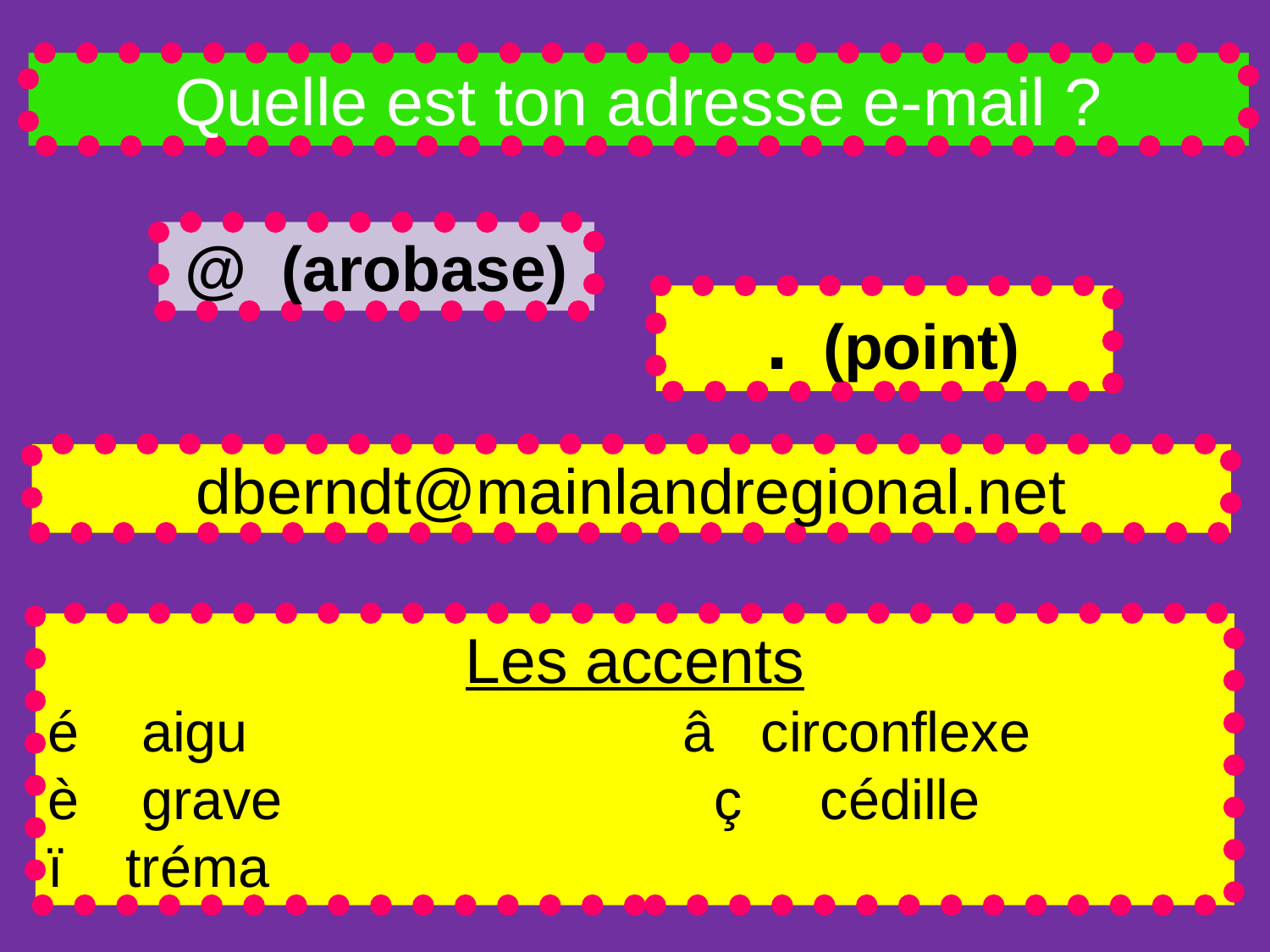

Quelle est ton adresse e-mail ?
@  (arobase)
 .  (point)
dberndt@mainlandregional.net
Les accents
é    aigu				â   circonflexe
è    grave				  ç     cédille
ï    tréma